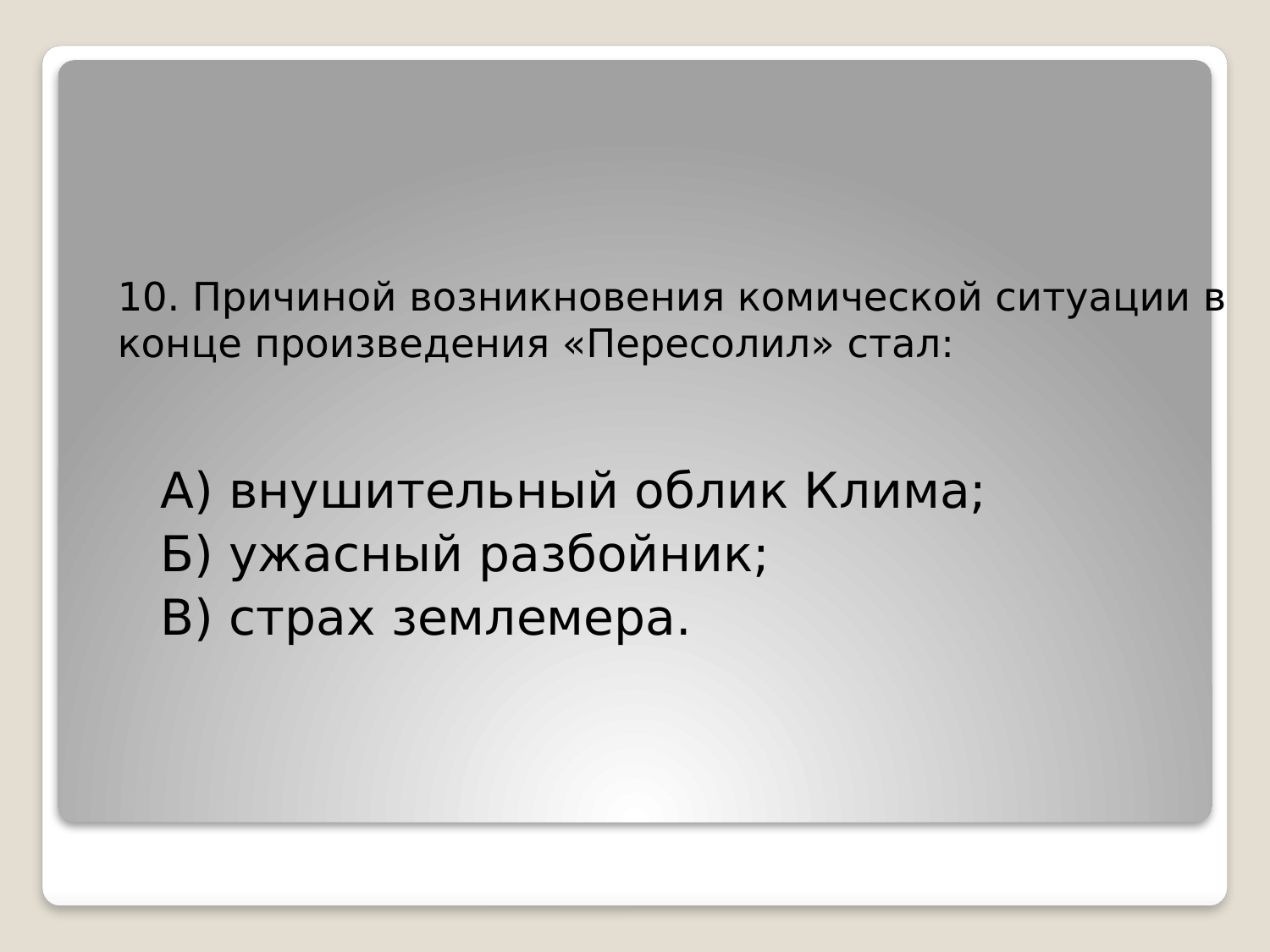

# 10. Причиной возникновения комической ситуации в конце произведения «Пересолил» стал:
А) внушительный облик Клима;
Б) ужасный разбойник;
В) страх землемера.